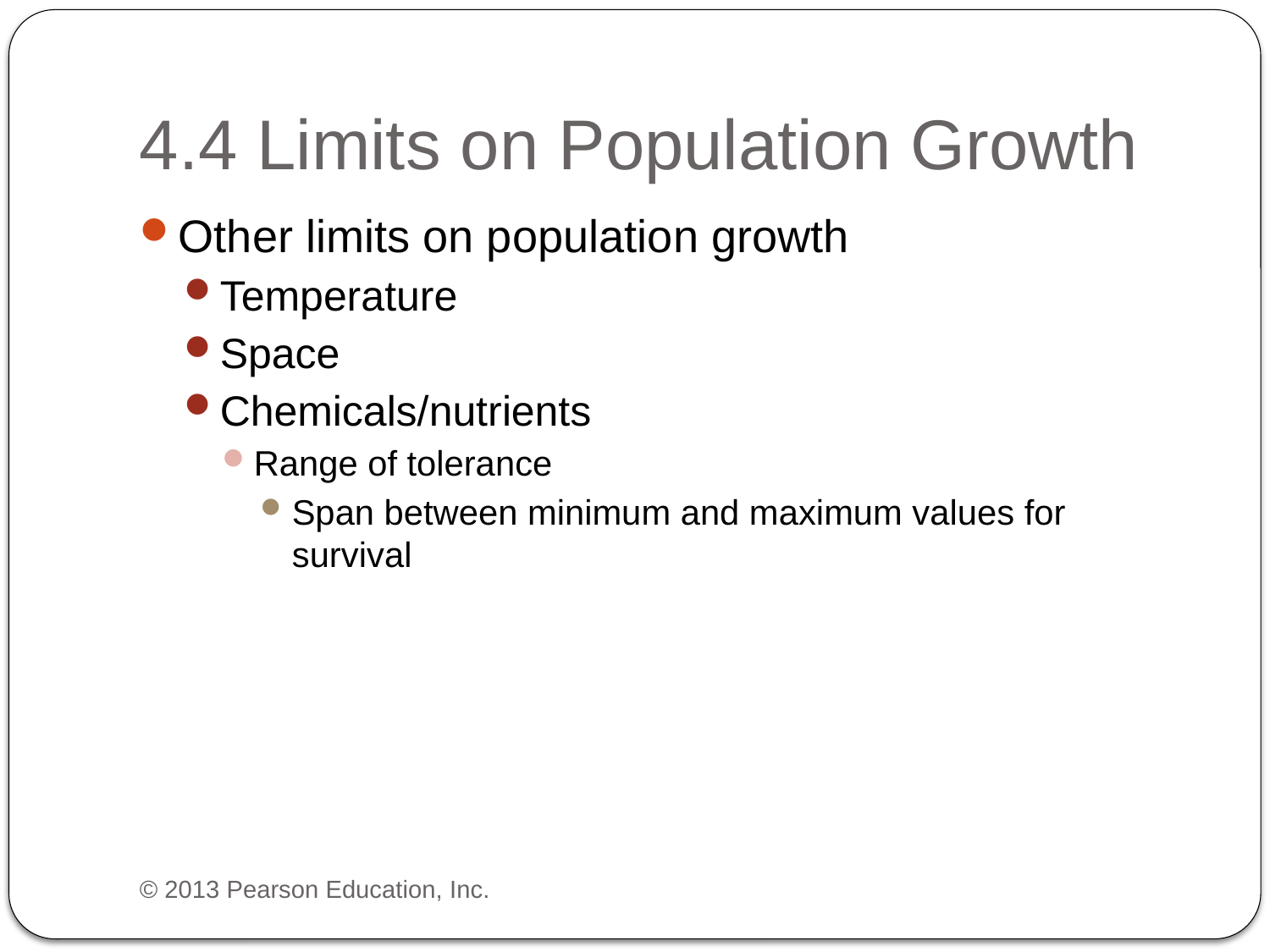

# 4.4 Limits on Population Growth
Other limits on population growth
Temperature
Space
Chemicals/nutrients
Range of tolerance
Span between minimum and maximum values for survival

© 2013 Pearson Education, Inc.